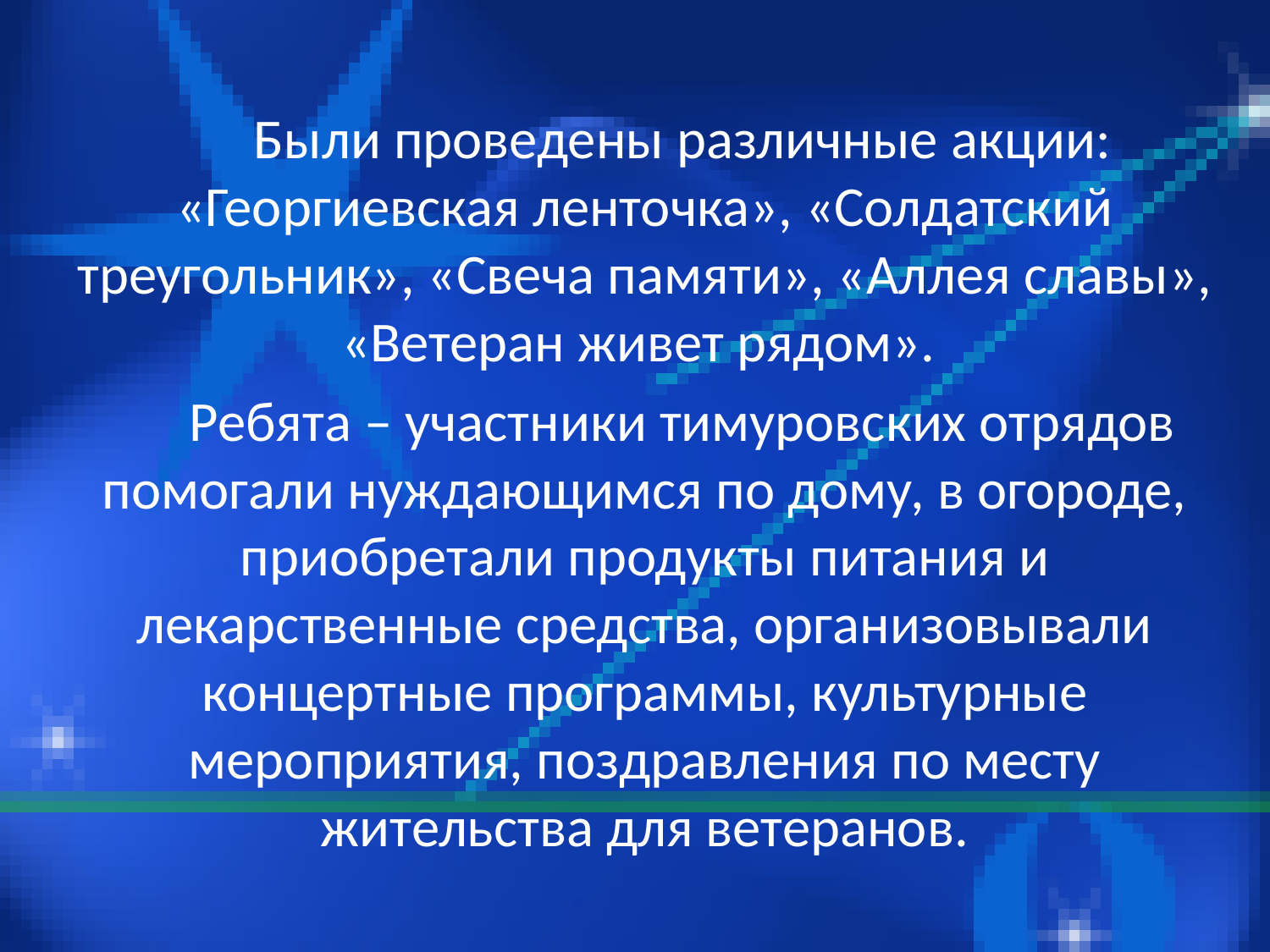

Были проведены различные акции: «Георгиевская ленточка», «Солдатский треугольник», «Свеча памяти», «Аллея славы», «Ветеран живет рядом».
Ребята – участники тимуровских отрядов помогали нуждающимся по дому, в огороде, приобретали продукты питания и лекарственные средства, организовывали концертные программы, культурные мероприятия, поздравления по месту жительства для ветеранов.